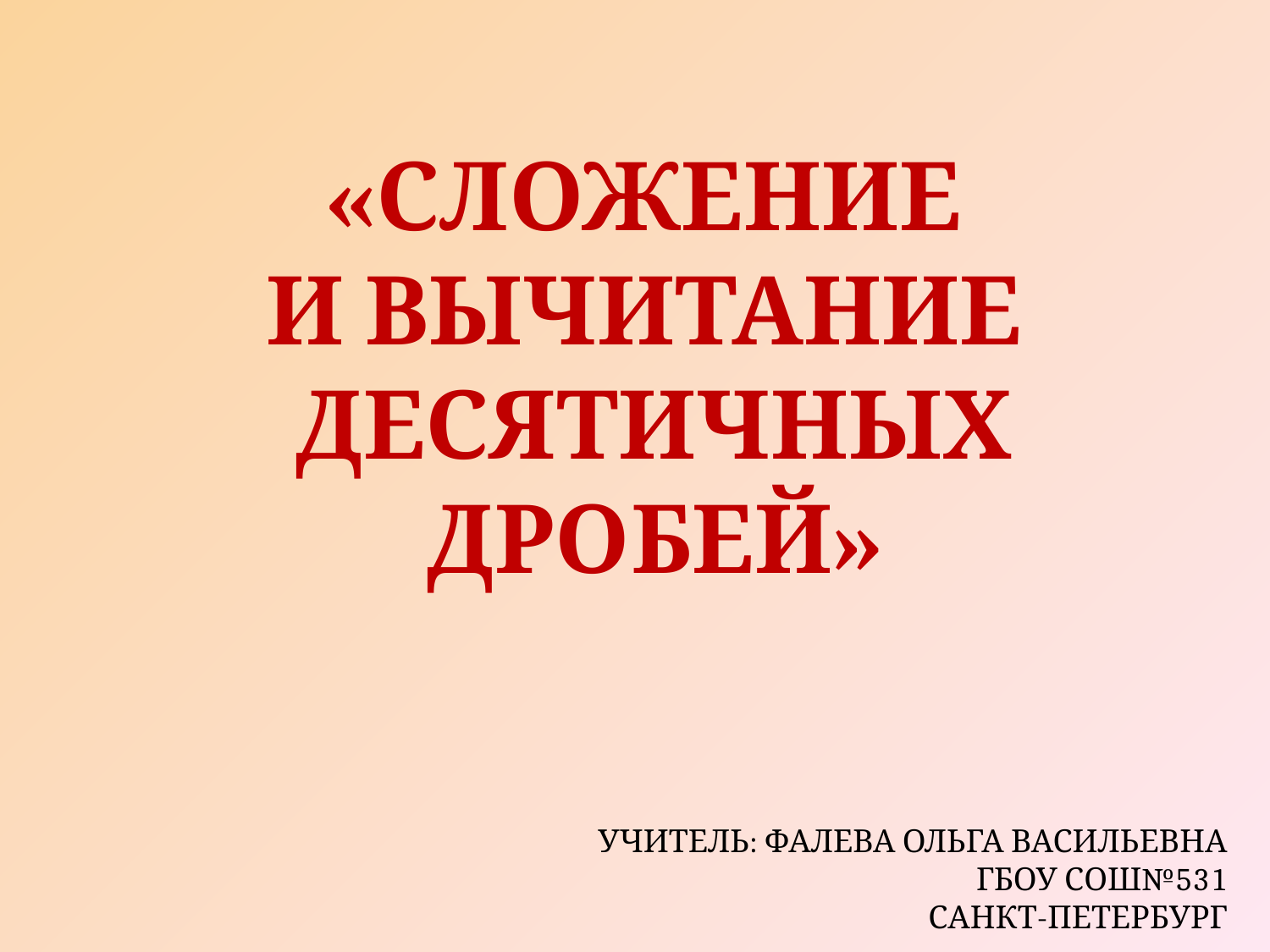

«СЛОЖЕНИЕ
И ВЫЧИТАНИЕ
ДЕСЯТИЧНЫХ ДРОБЕЙ»

Учитель: Фалева Ольга Васильевна
ГБОУ СОШ№531
САНКТ-ПЕТЕРБУРГ